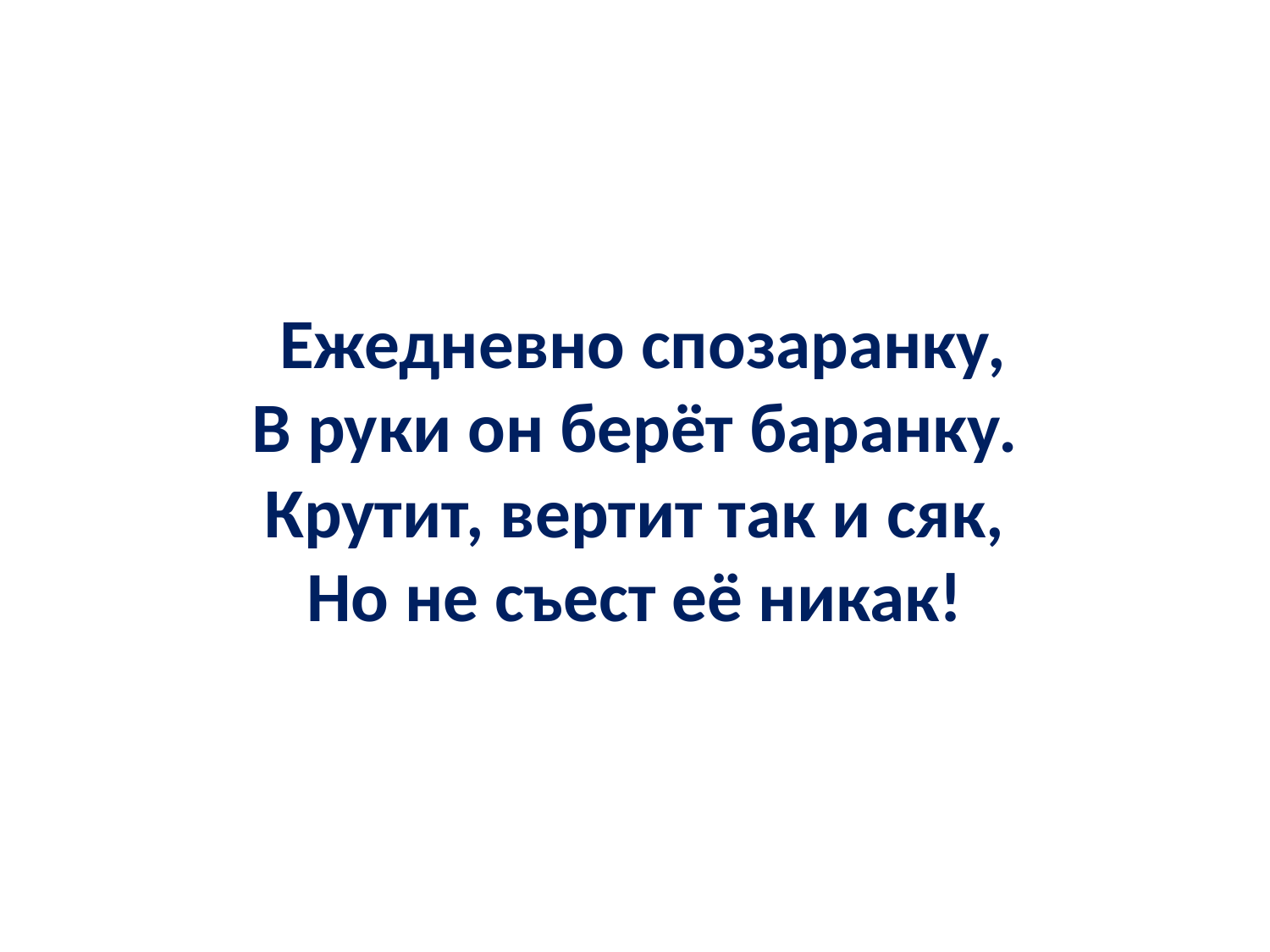

# Ежедневно спозаранку, В руки он берёт баранку. Крутит, вертит так и сяк, Но не съест её никак!